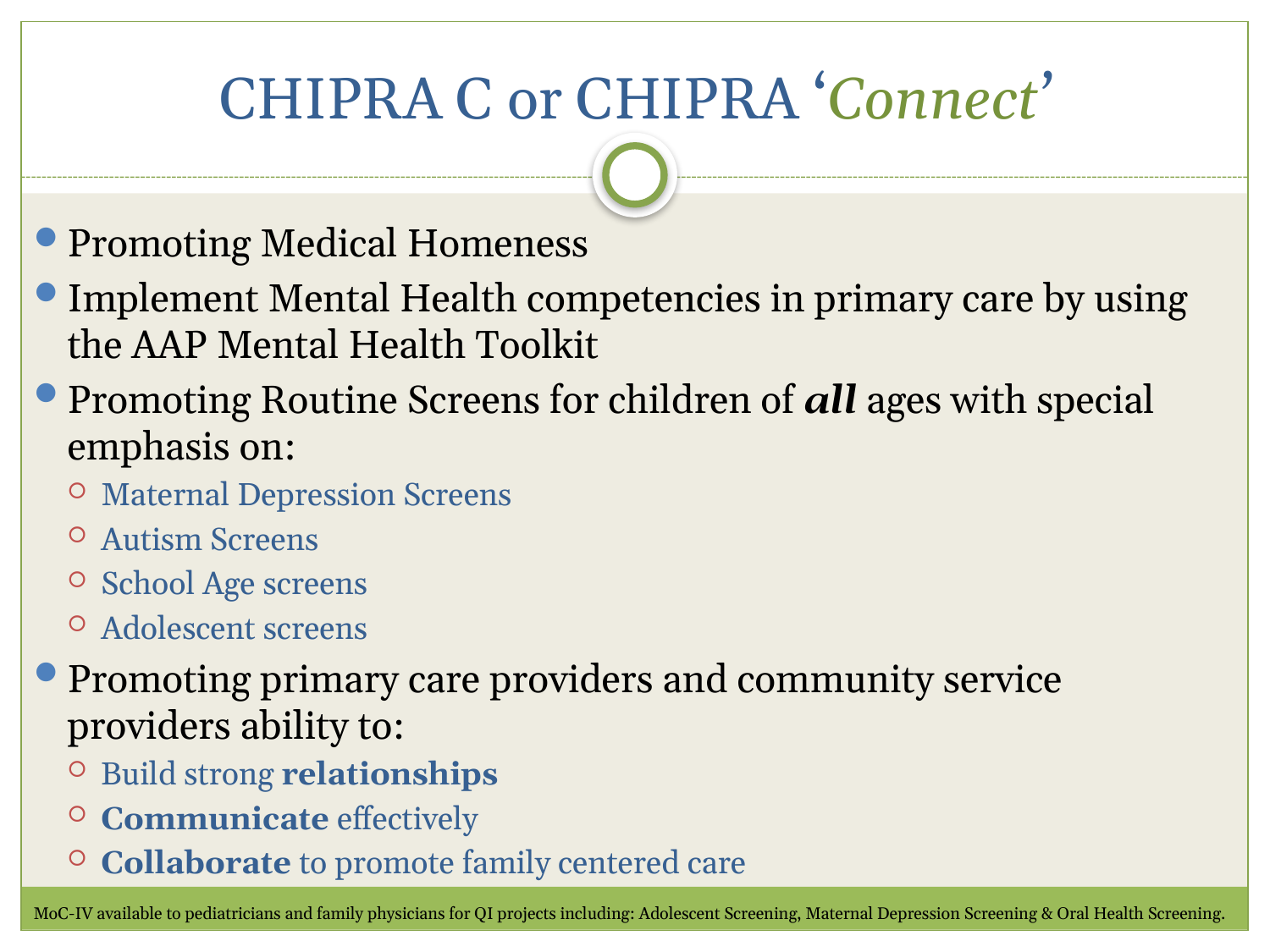

# CHIPRA C or CHIPRA ‘Connect’
Promoting Medical Homeness
Implement Mental Health competencies in primary care by using the AAP Mental Health Toolkit
Promoting Routine Screens for children of all ages with special emphasis on:
Maternal Depression Screens
Autism Screens
School Age screens
Adolescent screens
Promoting primary care providers and community service providers ability to:
Build strong relationships
Communicate effectively
Collaborate to promote family centered care
MoC-IV available to pediatricians and family physicians for QI projects including: Adolescent Screening, Maternal Depression Screening & Oral Health Screening.